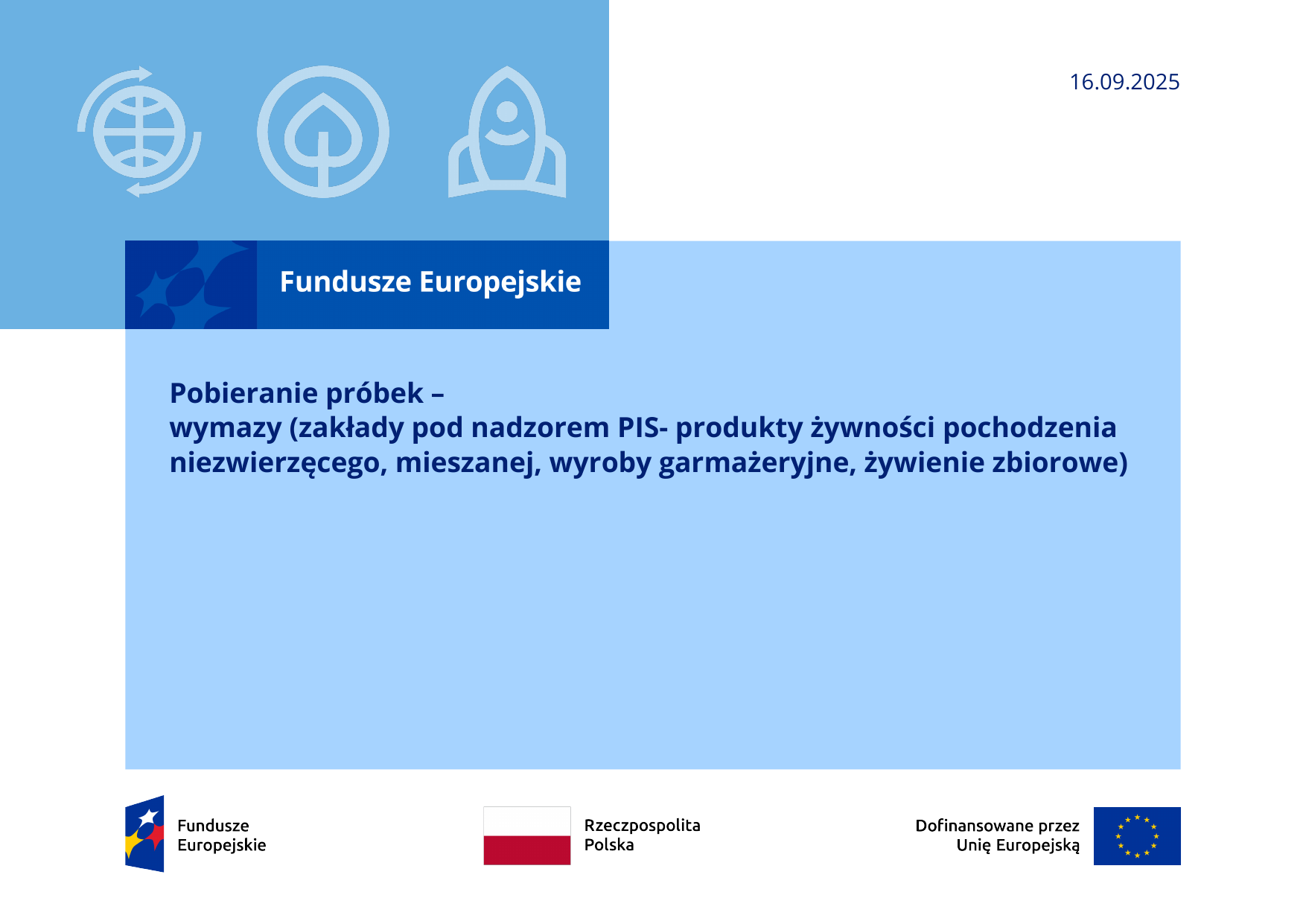

16.09.2025

# Pobieranie próbek – wymazy (zakłady pod nadzorem PIS- produkty żywności pochodzenia niezwierzęcego, mieszanej, wyroby garmażeryjne, żywienie zbiorowe)